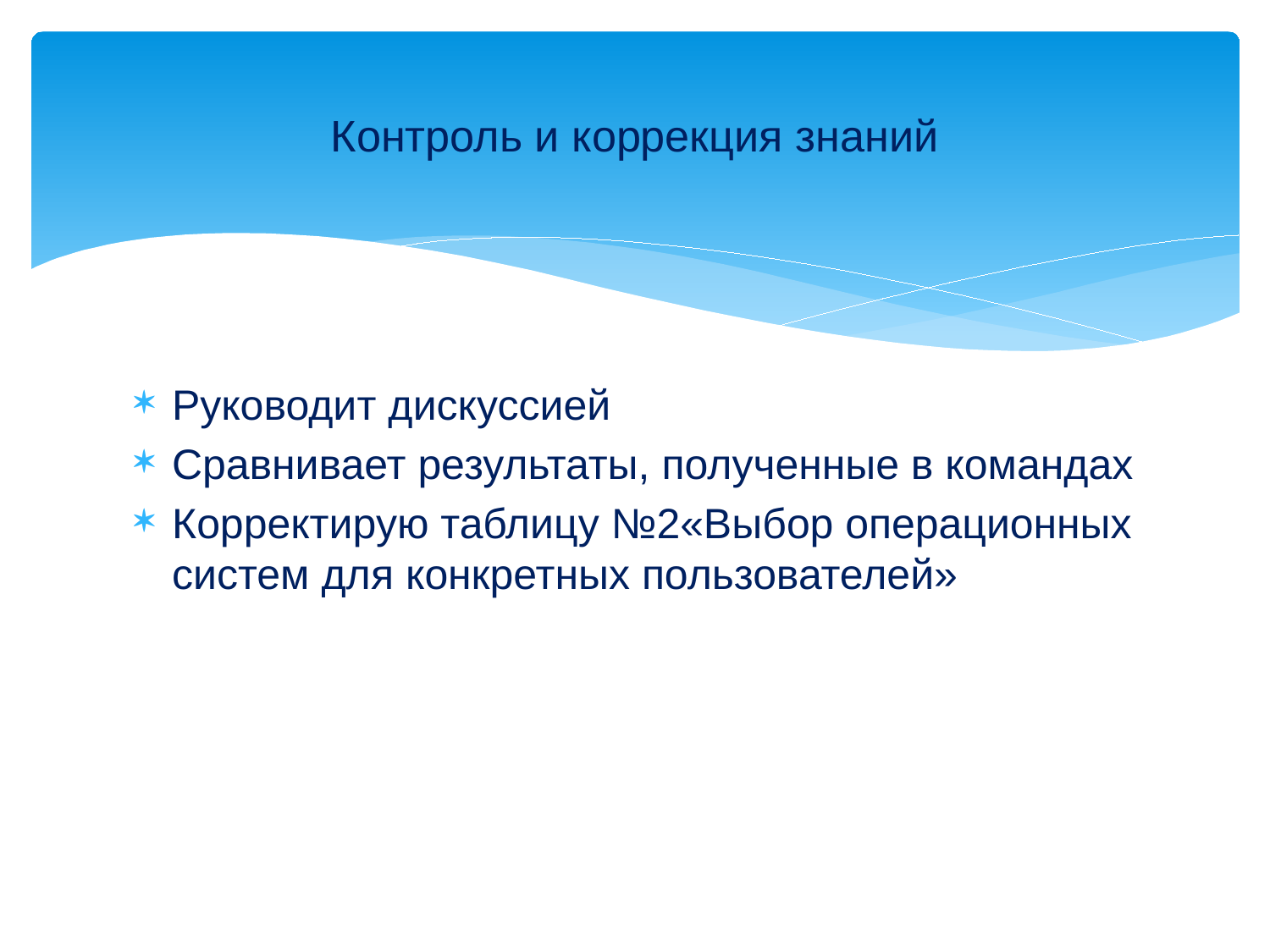

# Контроль и коррекция знаний
Руководит дискуссией
Сравнивает результаты, полученные в командах
Корректирую таблицу №2«Выбор операционных систем для конкретных пользователей»